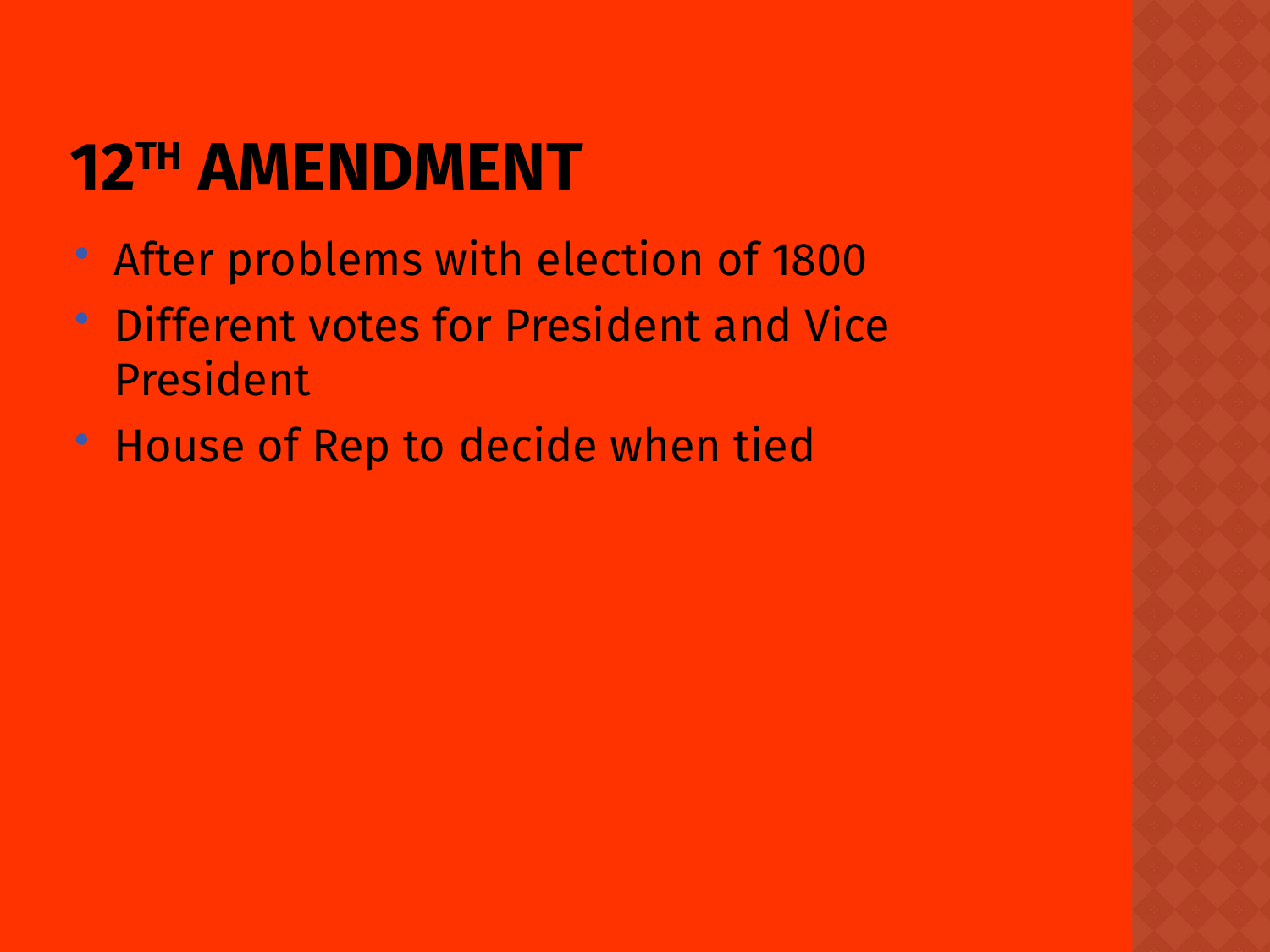

# 12th amendment
After problems with election of 1800
Different votes for President and Vice President
House of Rep to decide when tied